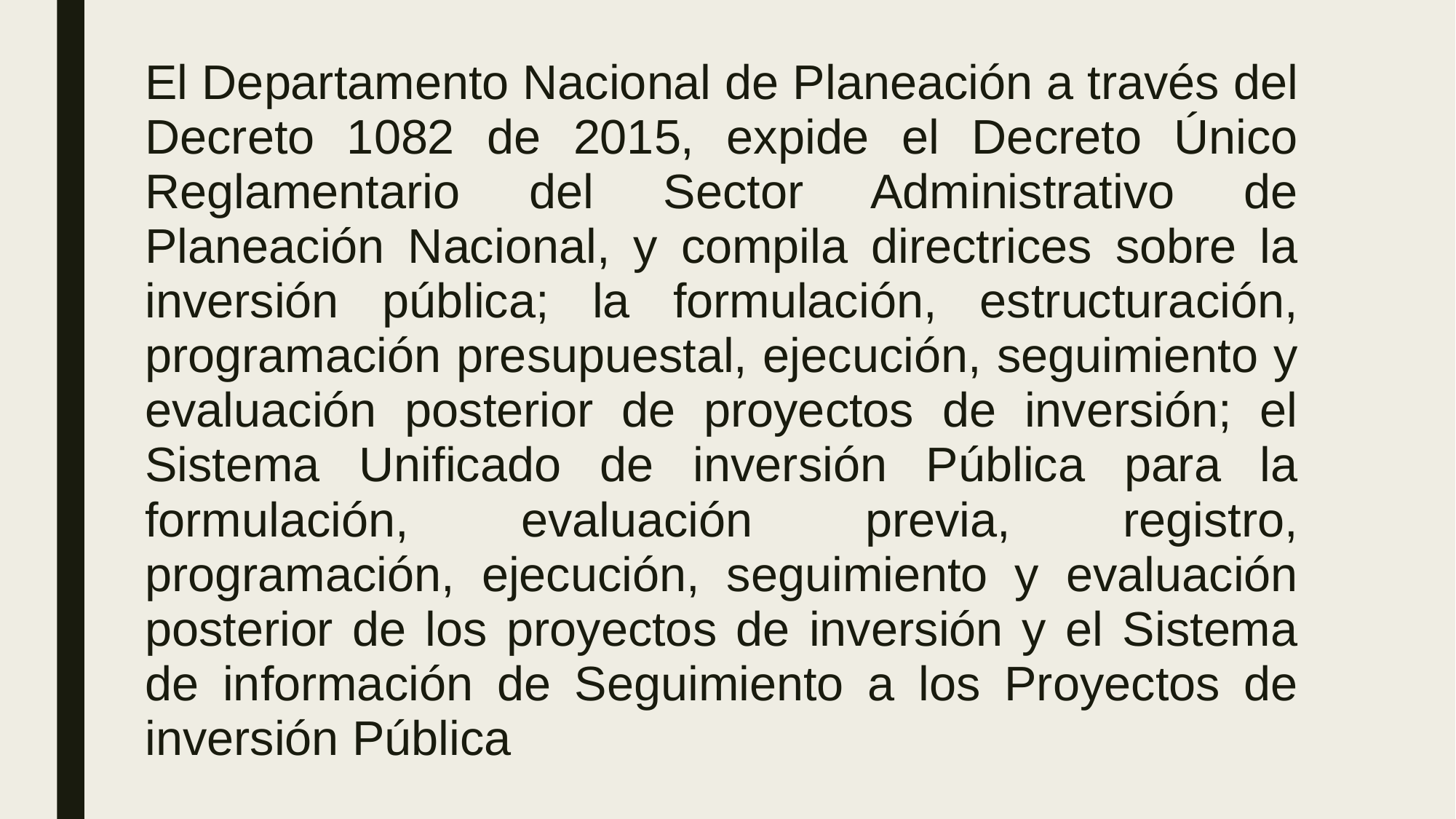

El Departamento Nacional de Planeación a través del Decreto 1082 de 2015, expide el Decreto Único Reglamentario del Sector Administrativo de Planeación Nacional, y compila directrices sobre la inversión pública; la formulación, estructuración, programación presupuestal, ejecución, seguimiento y evaluación posterior de proyectos de inversión; el Sistema Unificado de inversión Pública para la formulación, evaluación previa, registro, programación, ejecución, seguimiento y evaluación posterior de los proyectos de inversión y el Sistema de información de Seguimiento a los Proyectos de inversión Pública